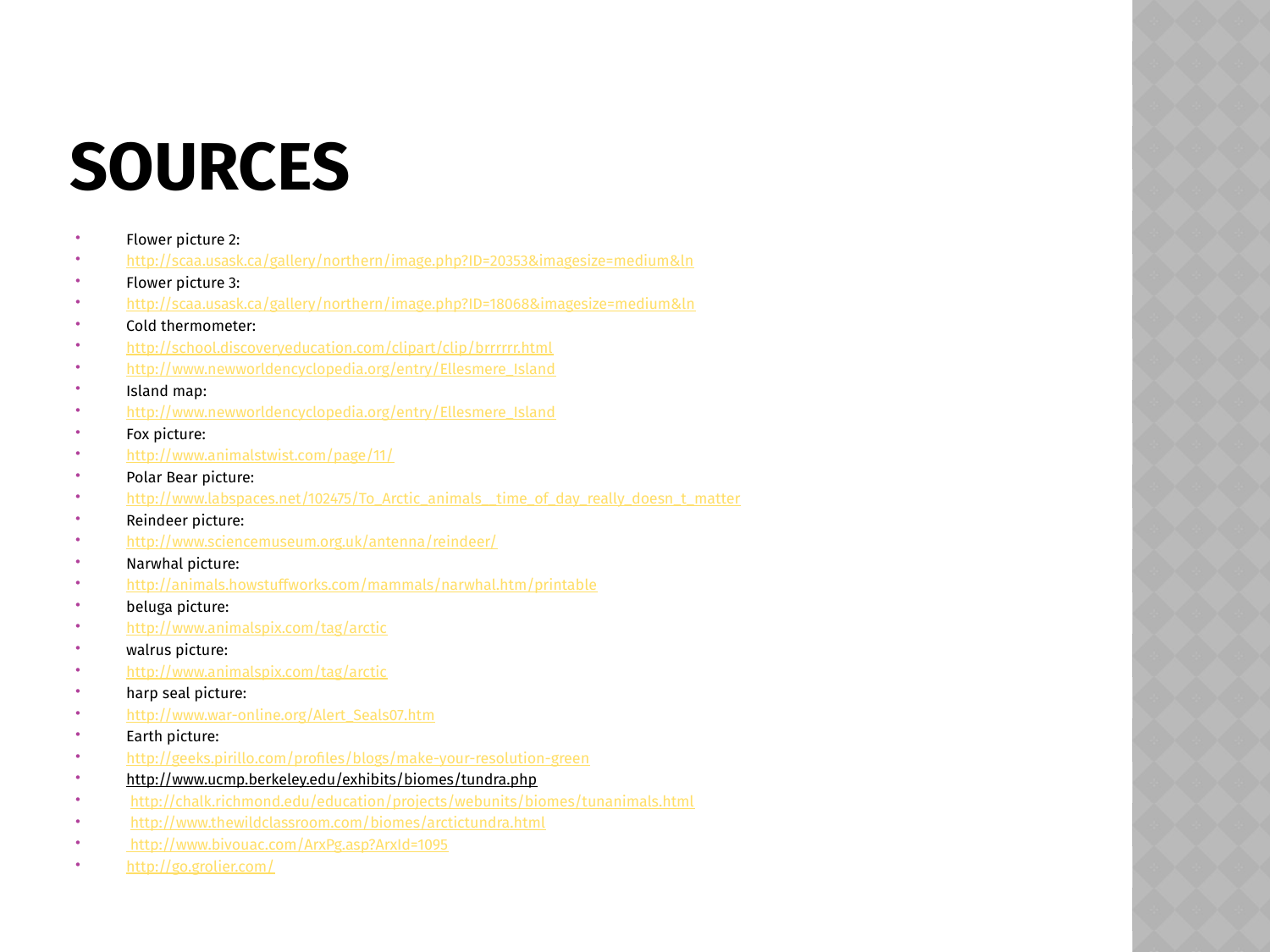

# Sources
Flower picture 2:
http://scaa.usask.ca/gallery/northern/image.php?ID=20353&imagesize=medium&ln
Flower picture 3:
http://scaa.usask.ca/gallery/northern/image.php?ID=18068&imagesize=medium&ln
Cold thermometer:
http://school.discoveryeducation.com/clipart/clip/brrrrrr.html
http://www.newworldencyclopedia.org/entry/Ellesmere_Island
Island map:
http://www.newworldencyclopedia.org/entry/Ellesmere_Island
Fox picture:
http://www.animalstwist.com/page/11/
Polar Bear picture:
http://www.labspaces.net/102475/To_Arctic_animals__time_of_day_really_doesn_t_matter
Reindeer picture:
http://www.sciencemuseum.org.uk/antenna/reindeer/
Narwhal picture:
http://animals.howstuffworks.com/mammals/narwhal.htm/printable
beluga picture:
http://www.animalspix.com/tag/arctic
walrus picture:
http://www.animalspix.com/tag/arctic
harp seal picture:
http://www.war-online.org/Alert_Seals07.htm
Earth picture:
http://geeks.pirillo.com/profiles/blogs/make-your-resolution-green
http://www.ucmp.berkeley.edu/exhibits/biomes/tundra.php
 http://chalk.richmond.edu/education/projects/webunits/biomes/tunanimals.html
 http://www.thewildclassroom.com/biomes/arctictundra.html
 http://www.bivouac.com/ArxPg.asp?ArxId=1095
http://go.grolier.com/